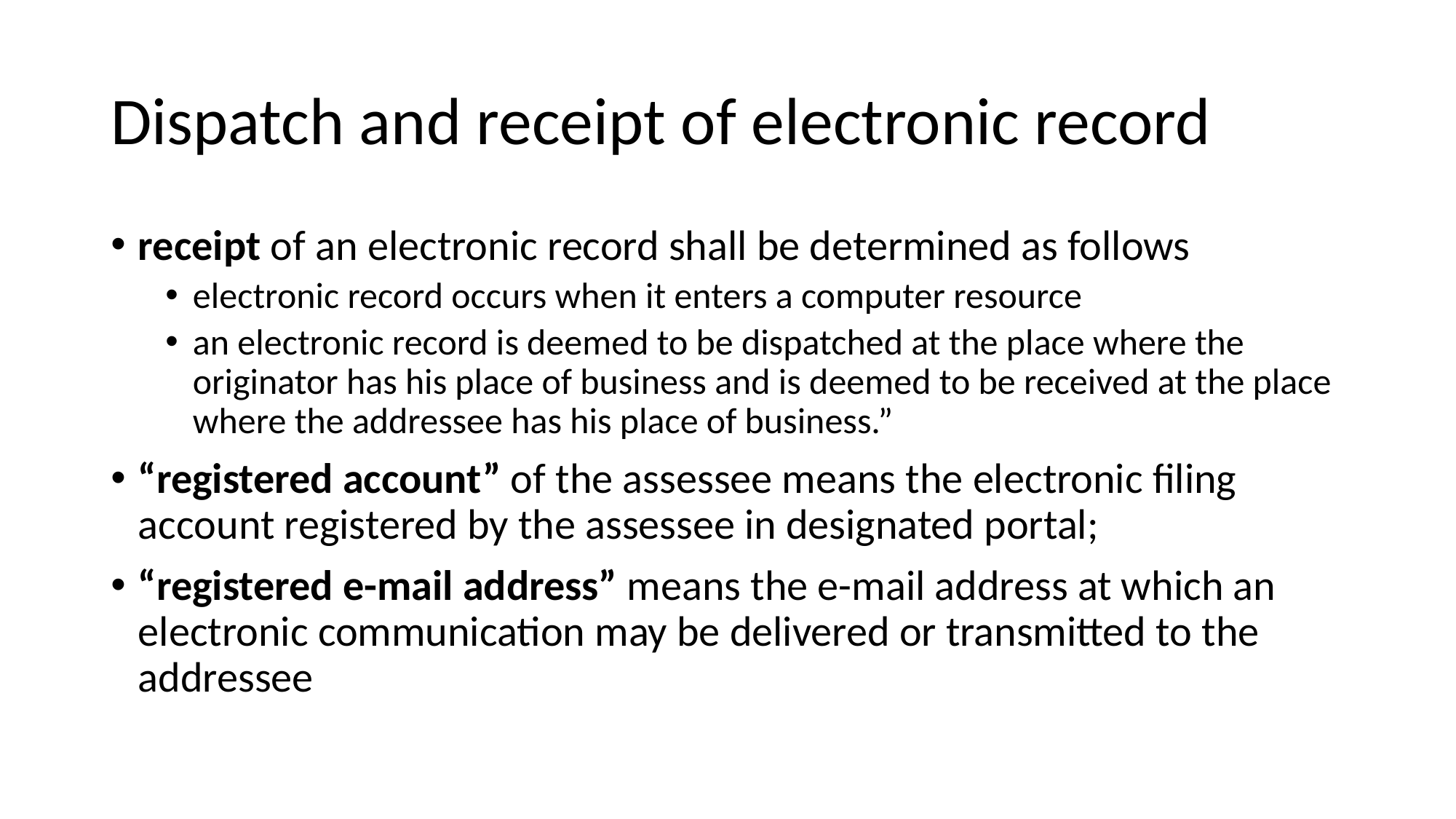

# Dispatch and receipt of electronic record
receipt of an electronic record shall be determined as follows
electronic record occurs when it enters a computer resource
an electronic record is deemed to be dispatched at the place where the originator has his place of business and is deemed to be received at the place where the addressee has his place of business.”
“registered account” of the assessee means the electronic filing account registered by the assessee in designated portal;
“registered e-mail address” means the e-mail address at which an electronic communication may be delivered or transmitted to the addressee